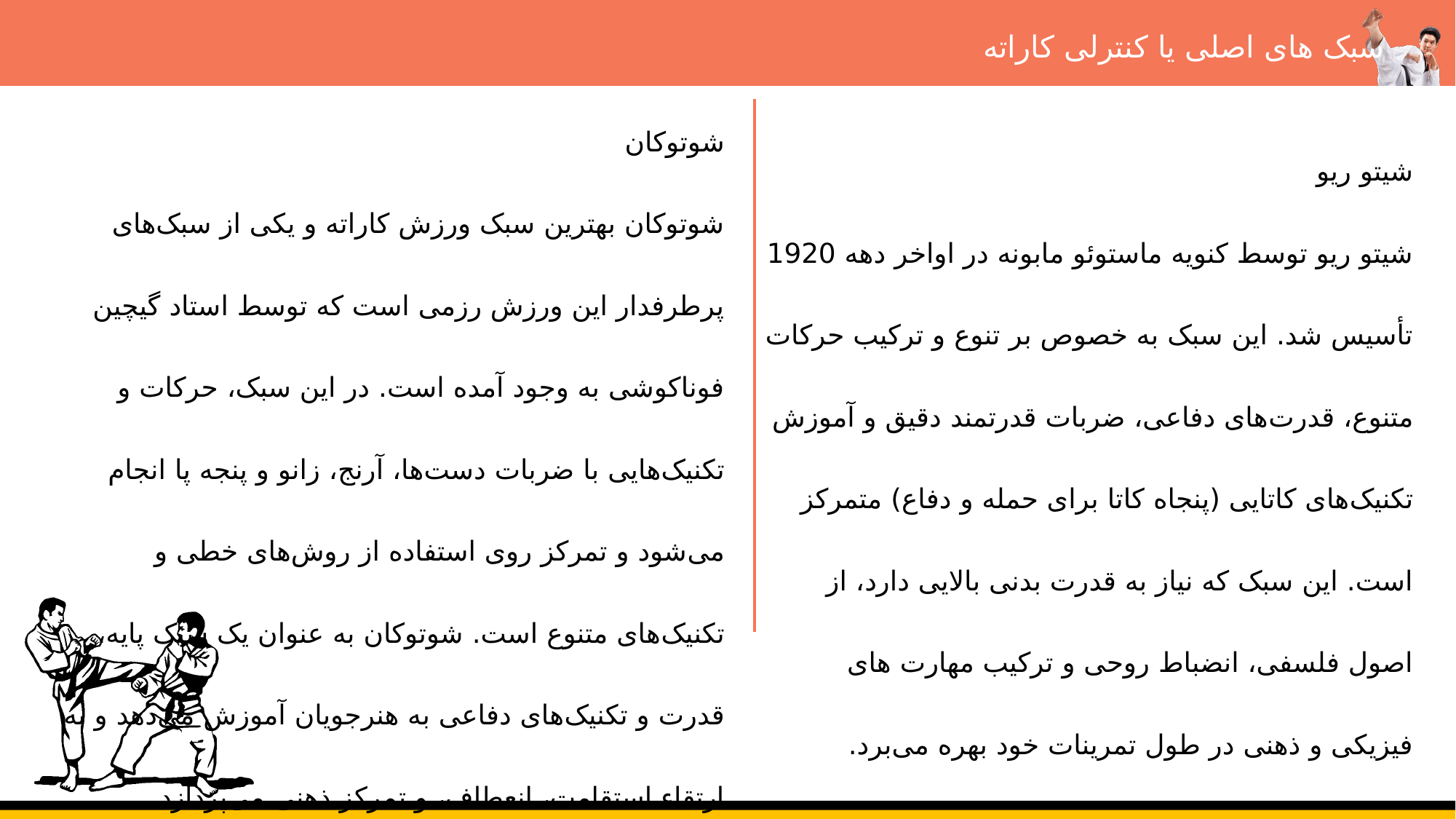

سبک های اصلی یا کنترلی کاراته
شوتوکان
شوتوکان بهترین سبک ورزش کاراته و یکی از سبک‌های پرطرفدار این ورزش رزمی است که توسط استاد گیچین فوناکوشی به وجود آمده است. در این سبک، حرکات و تکنیک‌هایی با ضربات دست‌ها، آرنج، زانو و پنجه پا انجام می‌شود و تمرکز روی استفاده از روش‌های خطی و تکنیک‌های متنوع است. شوتوکان به عنوان یک سبک پایه، قدرت و تکنیک‌های دفاعی به هنرجویان آموزش می‌دهد و به ارتقاء استقامت، انعطاف، و تمرکز ذهنی می‌پردازد.
شیتو ریو
شیتو ریو توسط کنویه ماستوئو مابونه در اواخر دهه 1920 تأسیس شد. این سبک به خصوص بر تنوع و ترکیب حرکات متنوع، قدرت‌های دفاعی، ضربات قدرتمند دقیق و آموزش تکنیک‌های کاتایی (پنجاه کاتا برای حمله و دفاع) متمرکز است. این سبک که نیاز به قدرت بدنی بالایی دارد، از اصول فلسفی، انضباط روحی و ترکیب مهارت های فیزیکی و ذهنی در طول تمرینات خود بهره می‌برد.